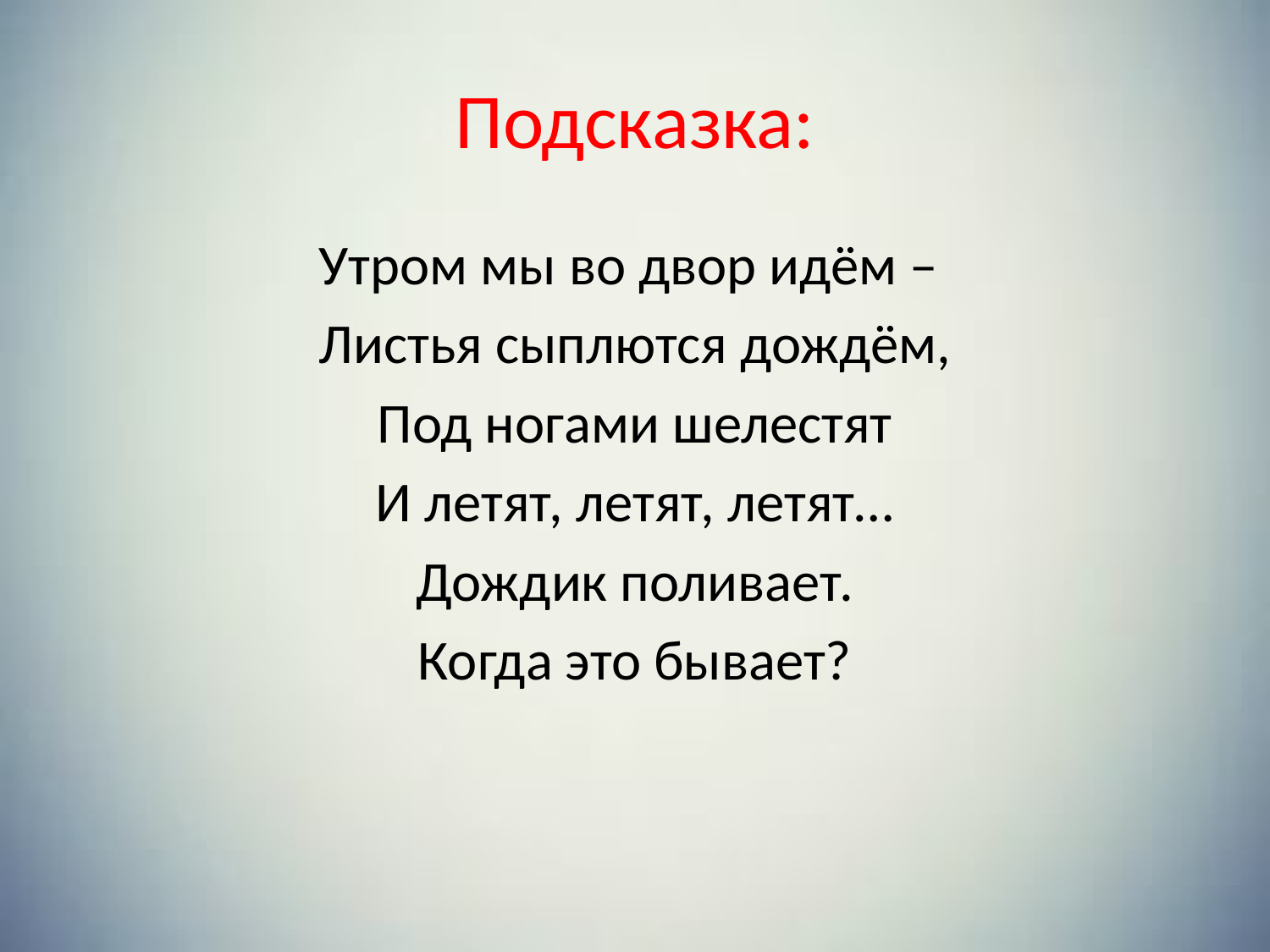

# Подсказка:
Утром мы во двор идём –
Листья сыплются дождём,
Под ногами шелестят
И летят, летят, летят…
Дождик поливает.
Когда это бывает?